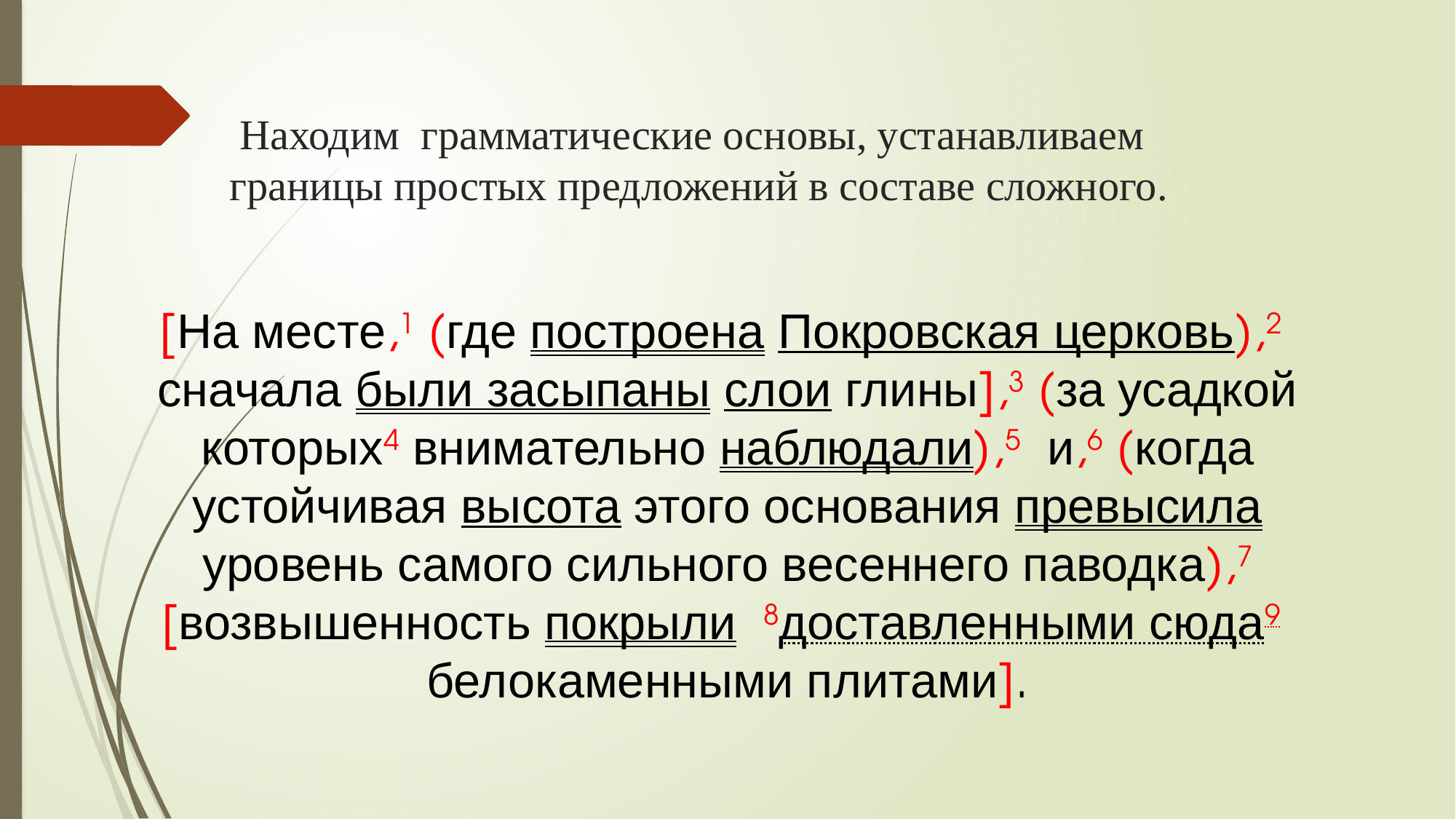

# Находим  грамматические основы, устанавливаем границы простых предложений в составе сложного.

[На месте,1 (где построена Покровская церковь),2  сначала были засыпаны слои глины],3 (за усадкой которых4 внимательно наблюдали),5  и,6 (когда устойчивая высота этого основания превысила уровень самого сильного весеннего паводка),7 [возвышенность покрыли  8доставленными сюда9  белокаменными плитами].